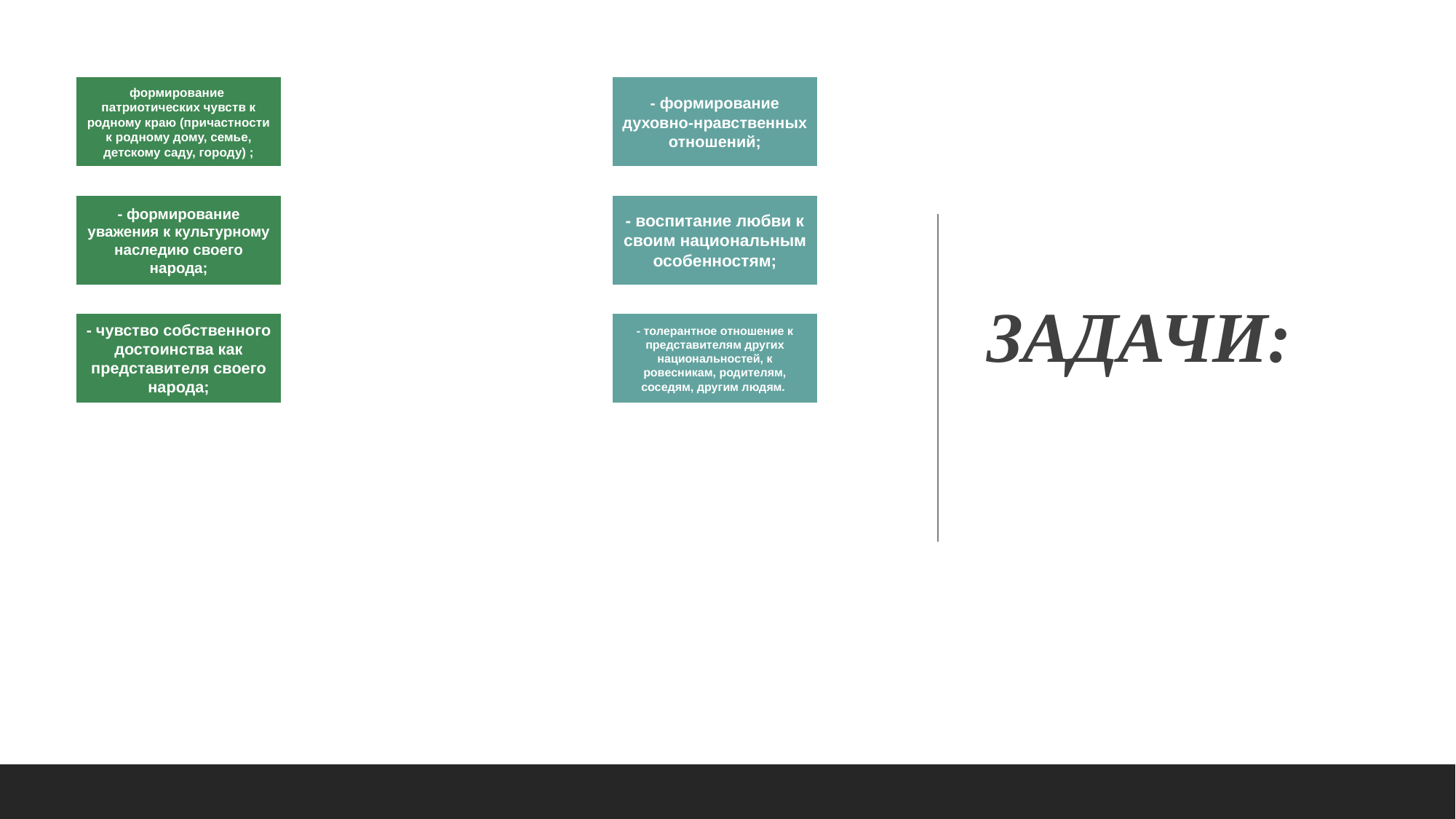

# ЗАДАЧИ:

формирование  патриотических чувств к родному краю (причастности к родному дому, семье, детскому саду, городу) ;
- формирование духовно-нравственных отношений;
- формирование уважения к культурному наследию своего народа;
- воспитание любви к своим национальным особенностям;
- чувство собственного достоинства как представителя своего народа;
- толерантное отношение к представителям других национальностей, к ровесникам, родителям, соседям, другим людям.